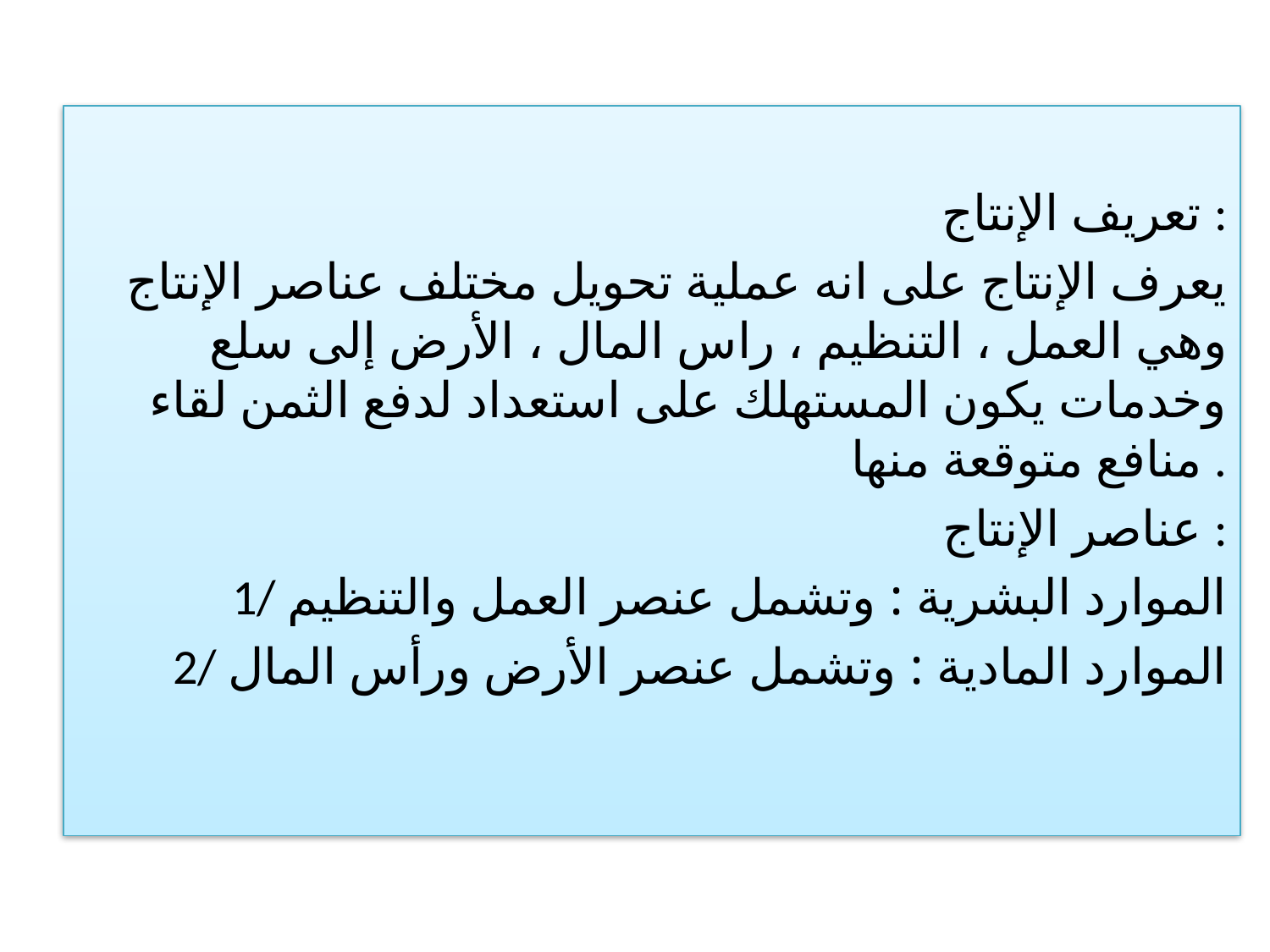

تعريف الإنتاج :
يعرف الإنتاج على انه عملية تحويل مختلف عناصر الإنتاج وهي العمل ، التنظيم ، راس المال ، الأرض إلى سلع وخدمات يكون المستهلك على استعداد لدفع الثمن لقاء منافع متوقعة منها .
عناصر الإنتاج :
1/ الموارد البشرية : وتشمل عنصر العمل والتنظيم
2/ الموارد المادية : وتشمل عنصر الأرض ورأس المال